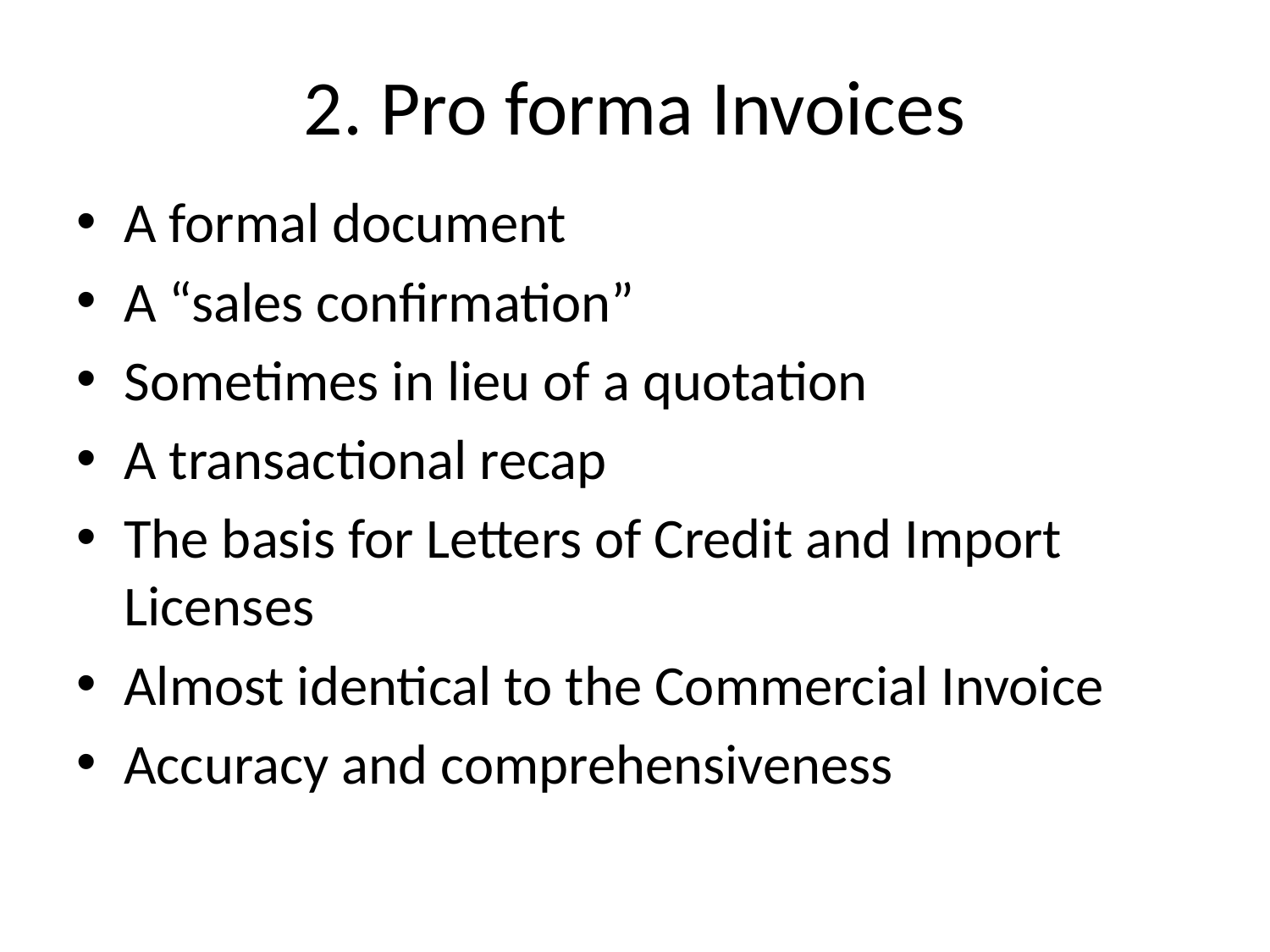

# 2. Pro forma Invoices
A formal document
A “sales confirmation”
Sometimes in lieu of a quotation
A transactional recap
The basis for Letters of Credit and Import Licenses
Almost identical to the Commercial Invoice
Accuracy and comprehensiveness